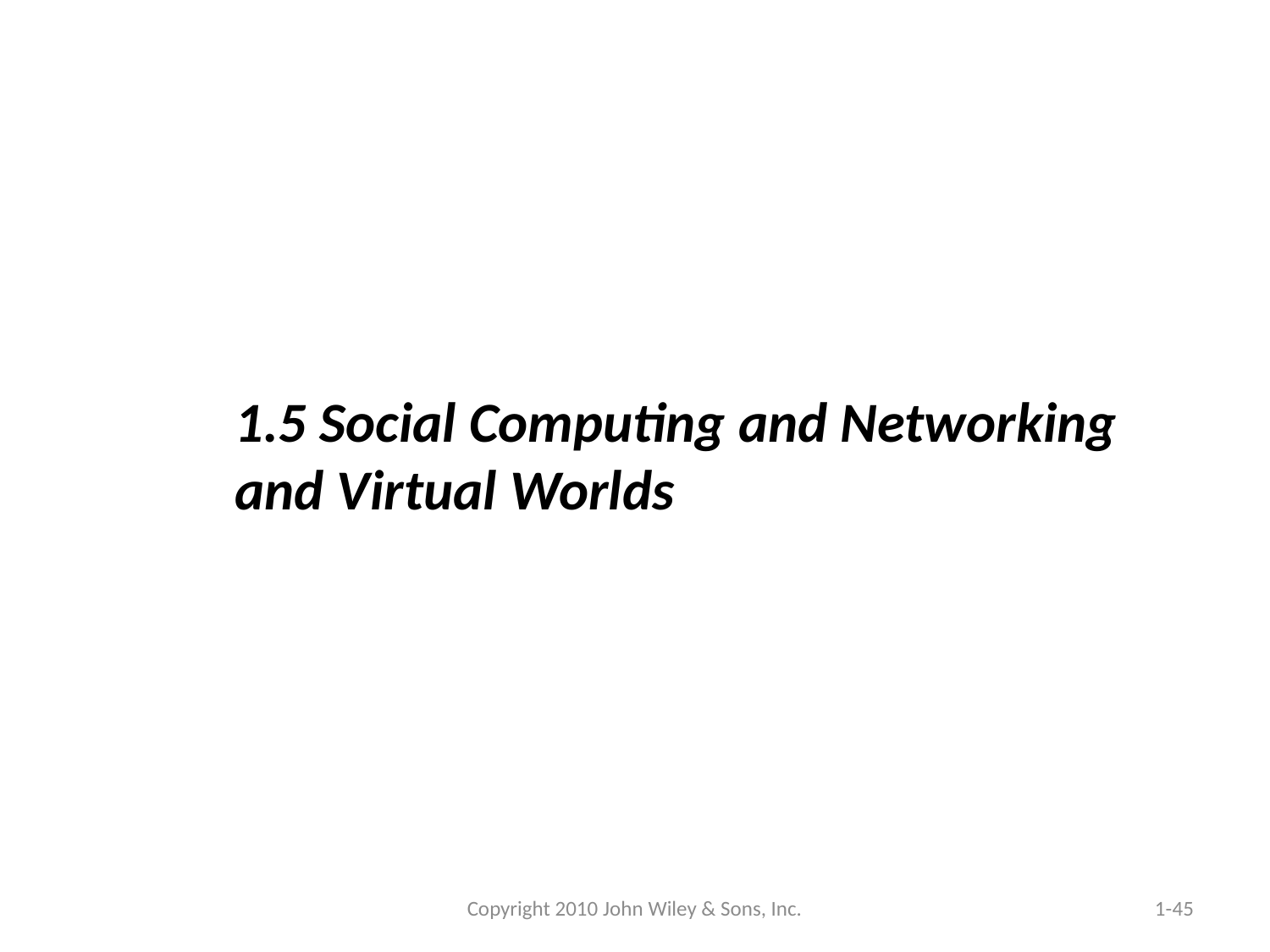

1.5 Social Computing and Networking and Virtual Worlds
Copyright 2010 John Wiley & Sons, Inc.
1-45